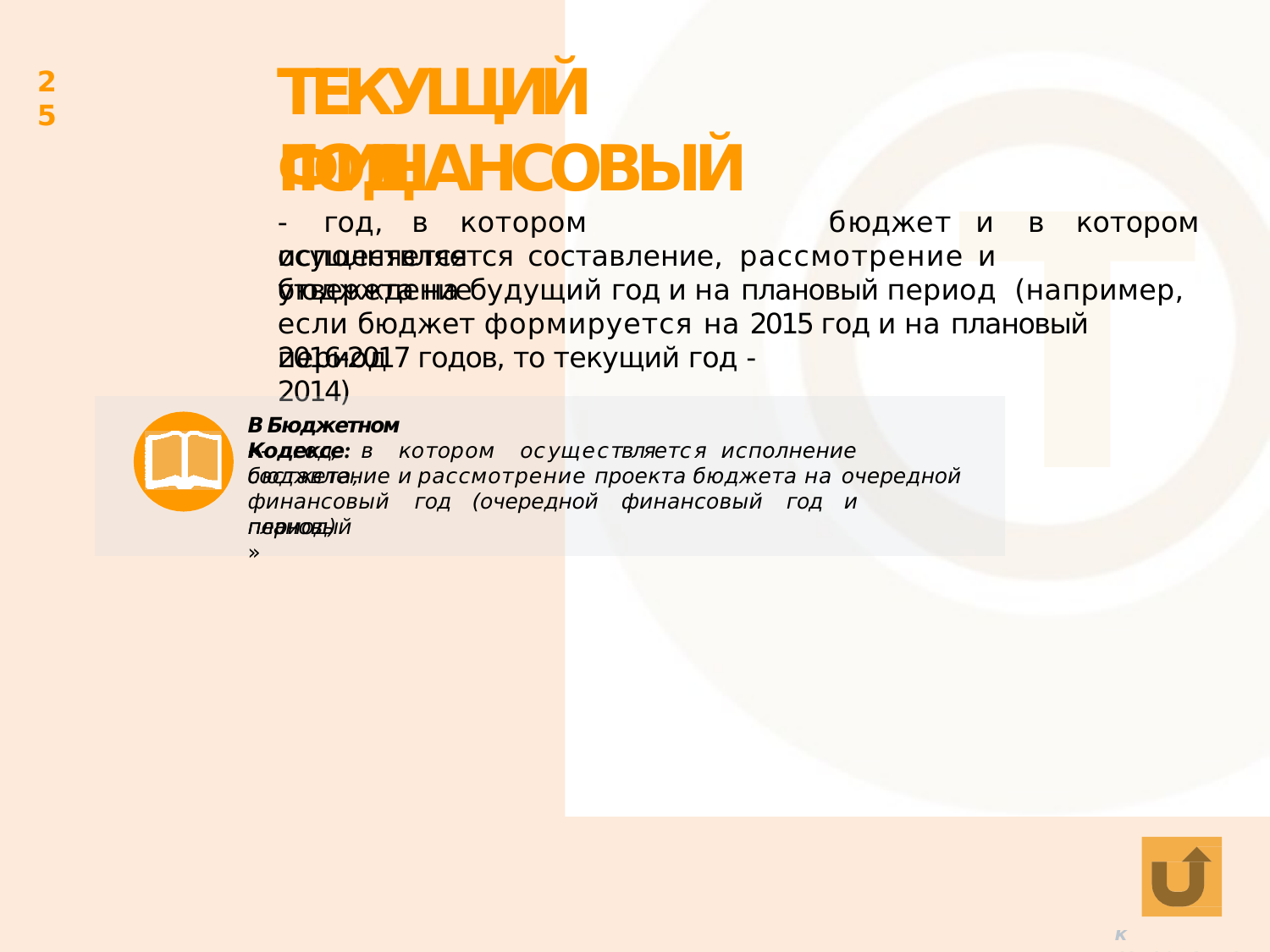

# ТЕКУЩИЙ ФИНАНСОВЫЙ
25
Т
ГОД
-	год,	в	котором	исполняется
бюджет	и	в	котором
осуществляется	составление,	рассмотрение	и	утверждение
бюджета на будущий год и на плановый период (например,
если бюджет формируется на 2015 год и на плановый период
2016-2017 годов, то текущий год - 2014)

В Бюджетном Кодексе:

«-	год,	в	котором	осуществляется	исполнение	бюджета,
составление и рассмотрение проекта бюджета на очередной
финансовый	год	(очередной	финансовый	год	и	плановый
период) »

к содержанию